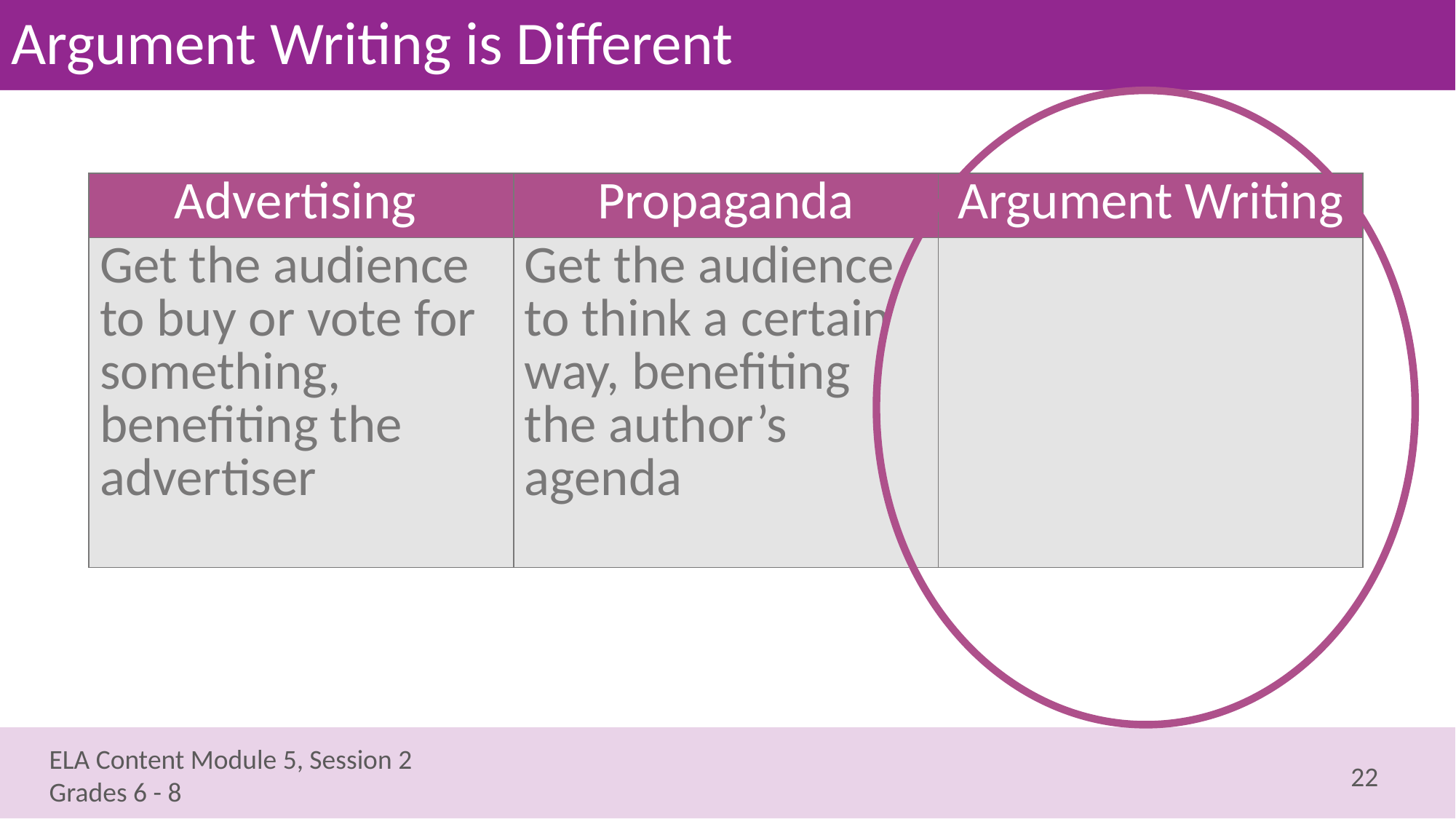

# Argument Writing is Different

| Advertising | Propaganda | Argument Writing |
| --- | --- | --- |
| Get the audience to buy or vote for something, benefiting the advertiser | Get the audience to think a certain way, benefiting the author’s agenda |  |
22